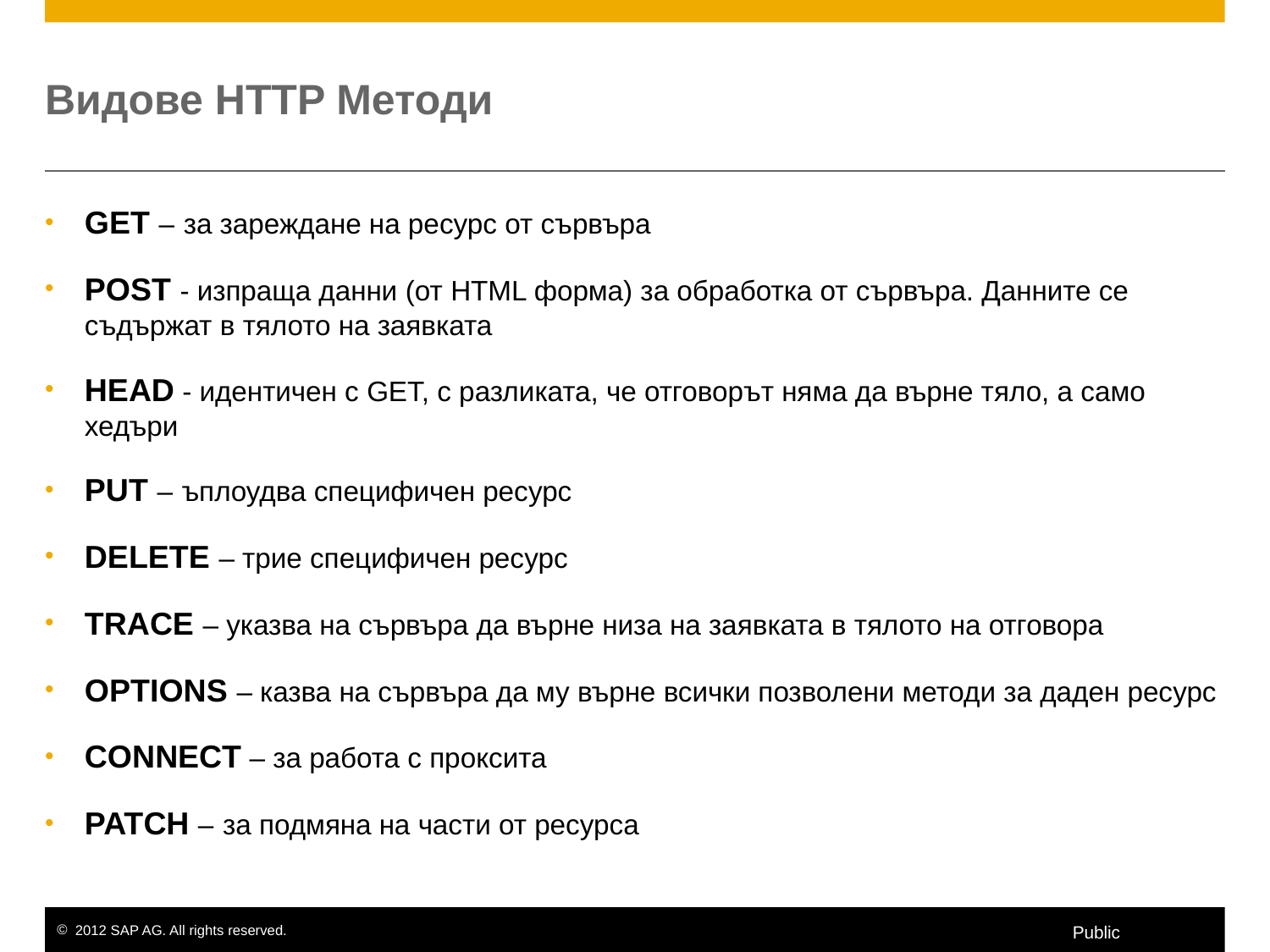

# Видове HTTP Методи
GET – за зареждане на ресурс от сървъра
POST - изпраща данни (от HTML форма) за обработка от сървъра. Данните се съдържат в тялото на заявката
HEAD - идентичен с GET, с разликата, че отговорът няма да върне тяло, а само хедъри
PUT – ъплоудва специфичен ресурс
DELETE – трие специфичен ресурс
TRACE – указва на сървъра да върне низа на заявката в тялото на отговора
OPTIONS – казва на сървъра да му върне всички позволени методи за даден ресурс
CONNECT – за работа с проксита
PATCH – за подмяна на части от ресурса